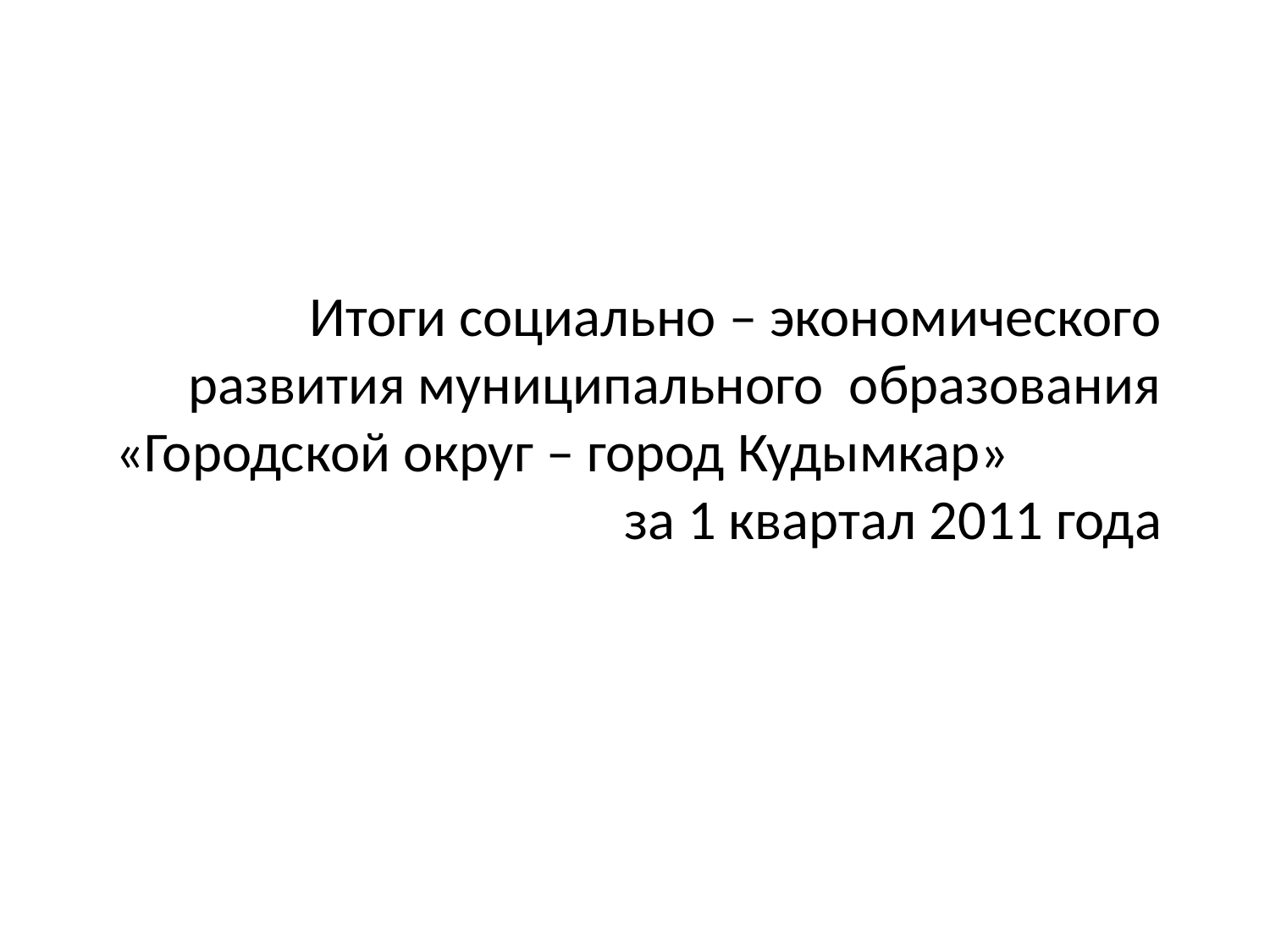

# Итоги социально – экономического развития муниципального  образования «Городской округ – город Кудымкар»                     за 1 квартал 2011 года